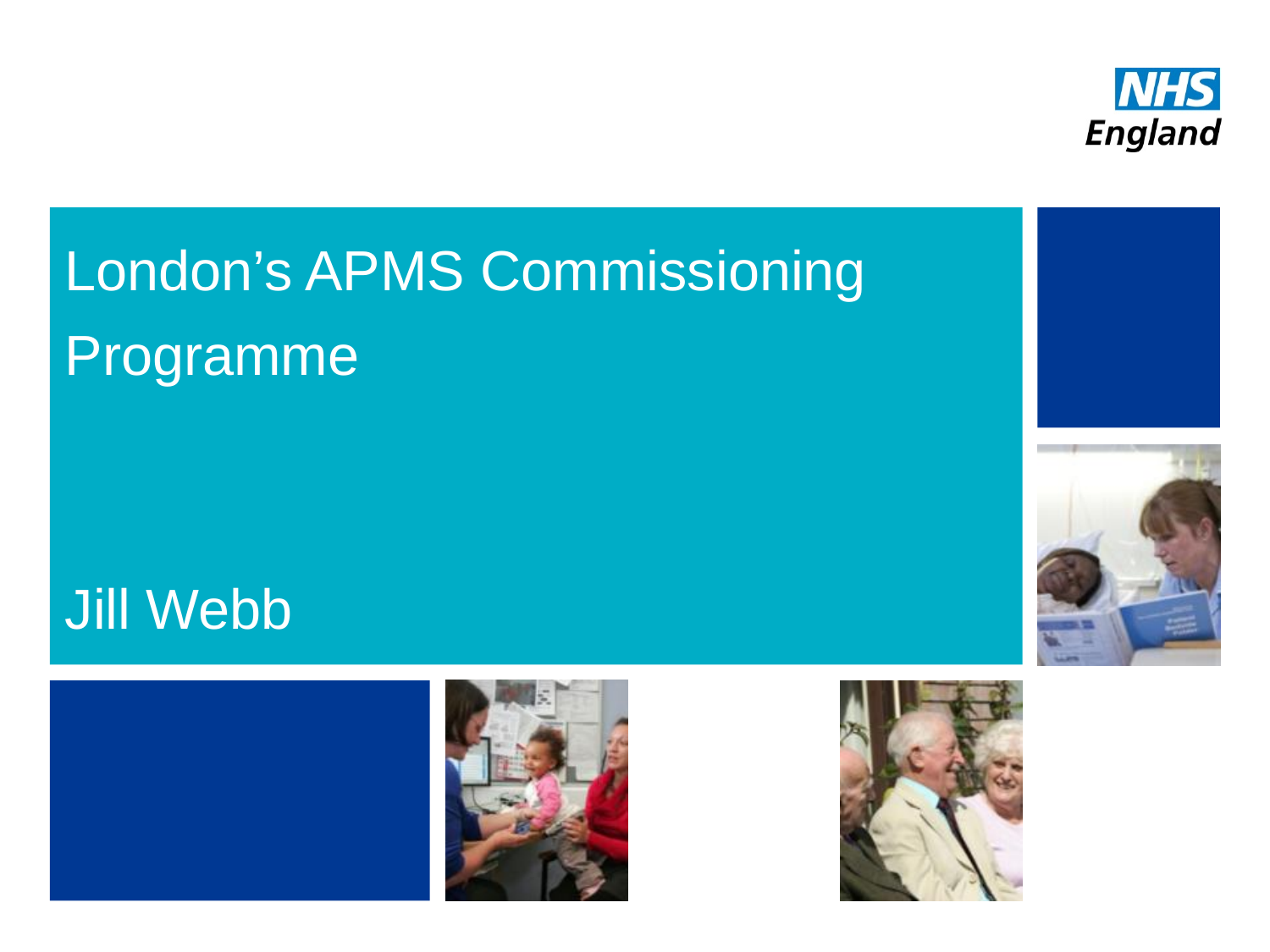

# London’s APMS Commissioning Programme Jill Webb
5